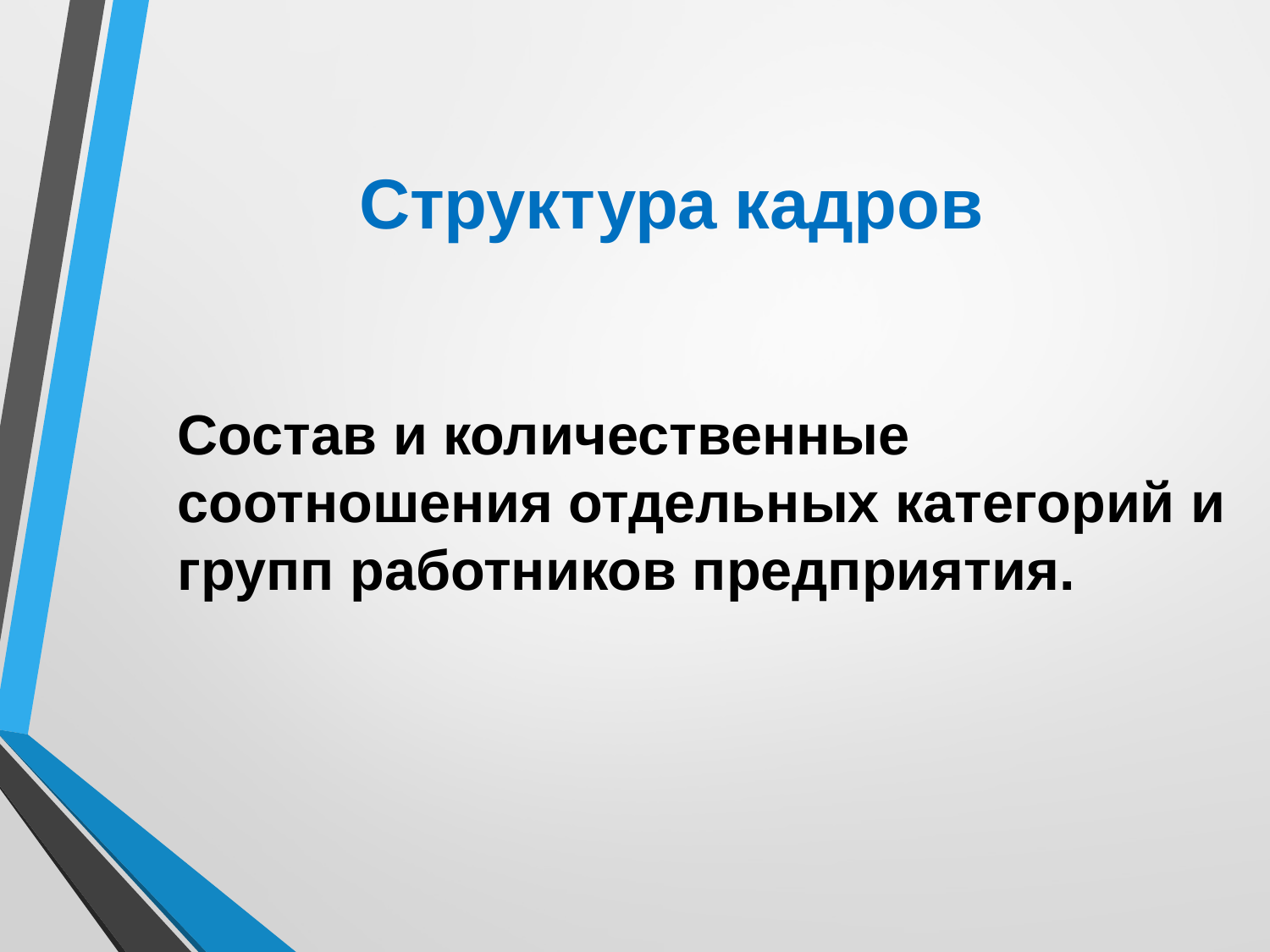

# Структура кадров

Состав и количественные соотношения отдельных категорий и групп работников предприятия.